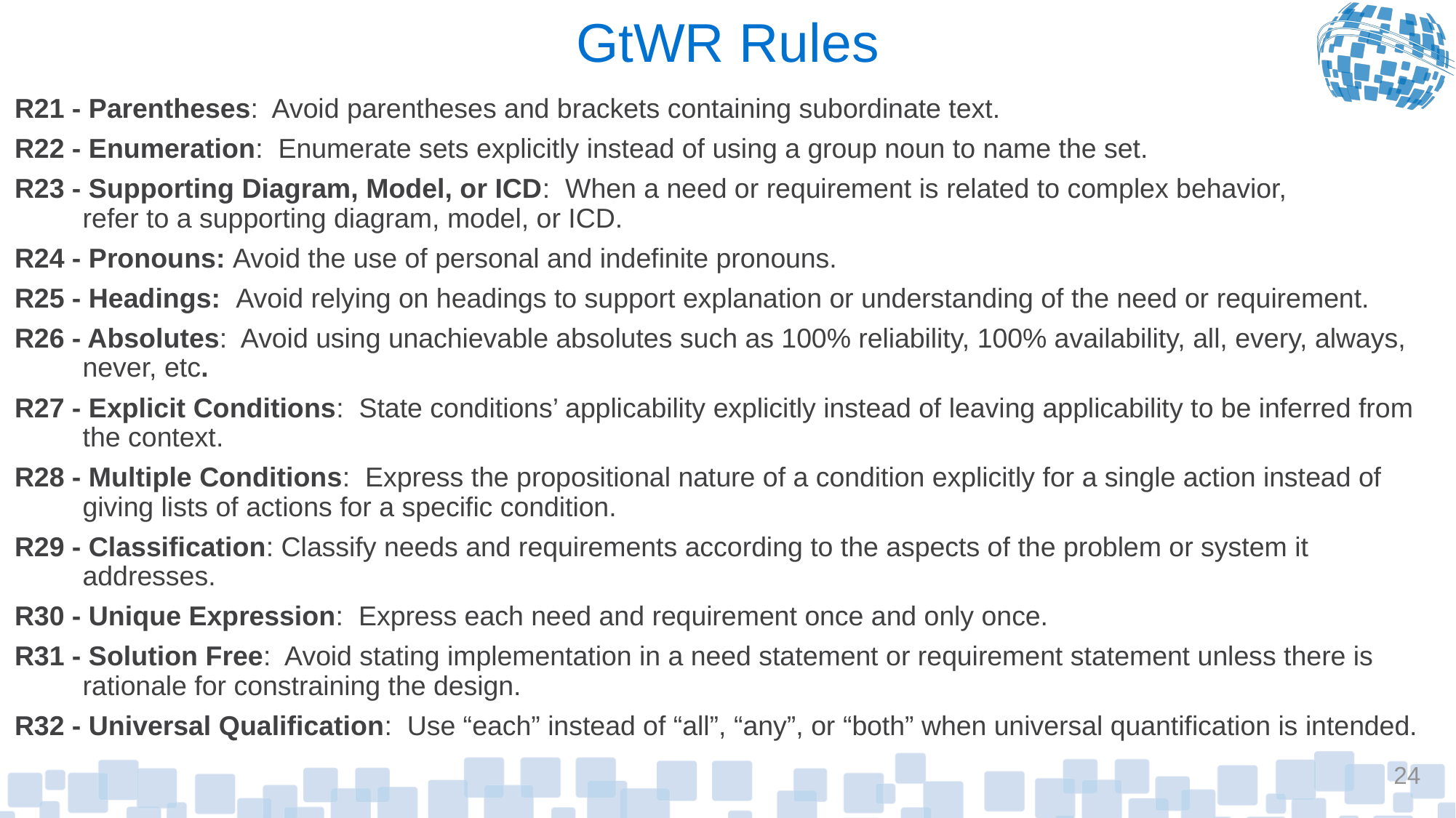

# GtWR Rules
R21 - Parentheses:  Avoid parentheses and brackets containing subordinate text.
R22 - Enumeration:  Enumerate sets explicitly instead of using a group noun to name the set.
R23 - Supporting Diagram, Model, or ICD:  When a need or requirement is related to complex behavior,
refer to a supporting diagram, model, or ICD.
R24 - Pronouns: Avoid the use of personal and indefinite pronouns.
R25 - Headings:  Avoid relying on headings to support explanation or understanding of the need or requirement.
R26 - Absolutes:  Avoid using unachievable absolutes such as 100% reliability, 100% availability, all, every, always, never, etc.
R27 - Explicit Conditions:  State conditions’ applicability explicitly instead of leaving applicability to be inferred from the context.
R28 - Multiple Conditions:  Express the propositional nature of a condition explicitly for a single action instead of giving lists of actions for a specific condition.
R29 - Classification: Classify needs and requirements according to the aspects of the problem or system it addresses.
R30 - Unique Expression:  Express each need and requirement once and only once.
R31 - Solution Free:  Avoid stating implementation in a need statement or requirement statement unless there is rationale for constraining the design.
R32 - Universal Qualification:  Use “each” instead of “all”, “any”, or “both” when universal quantification is intended.

24